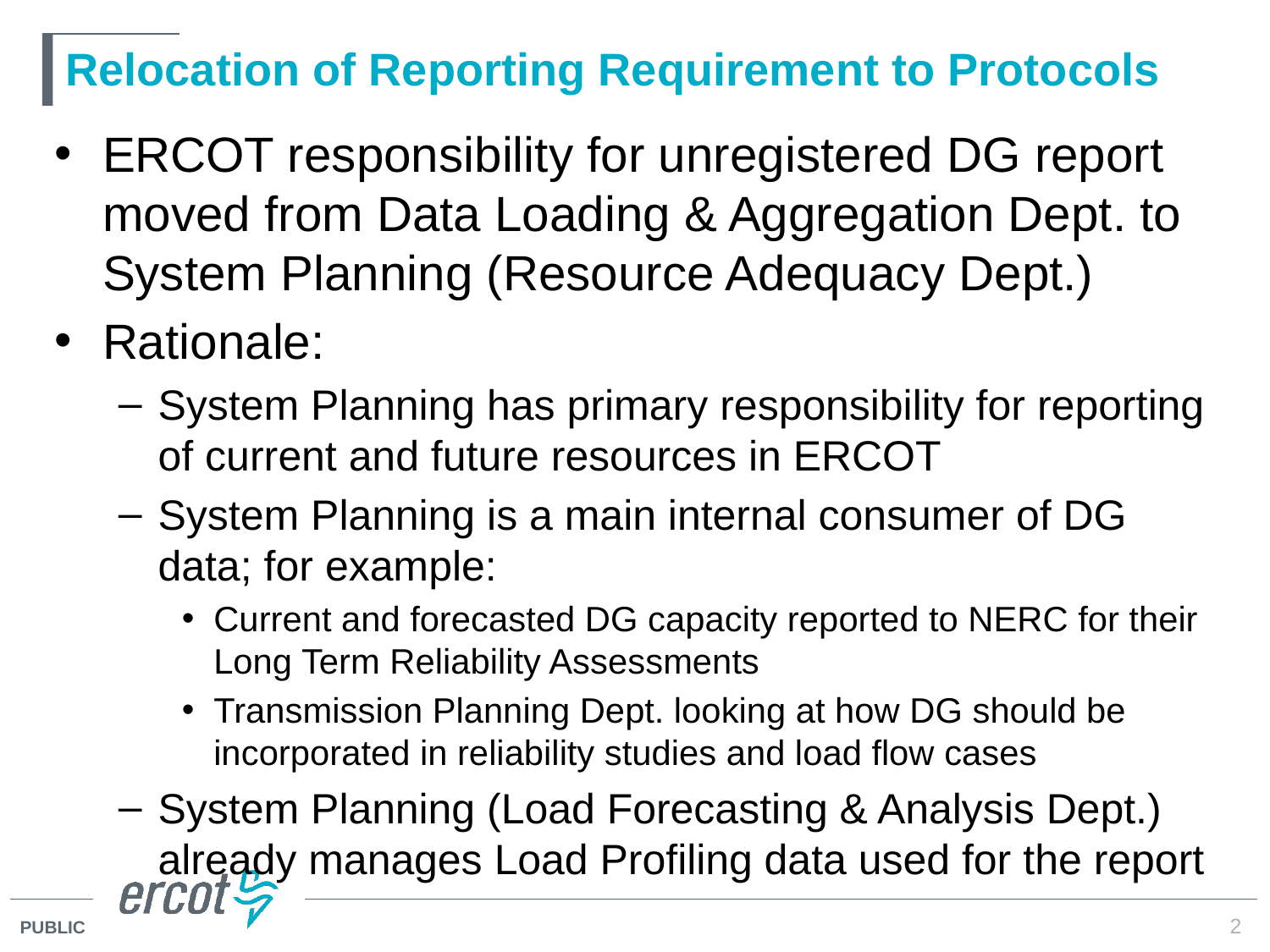

# Relocation of Reporting Requirement to Protocols
ERCOT responsibility for unregistered DG report moved from Data Loading & Aggregation Dept. to System Planning (Resource Adequacy Dept.)
Rationale:
System Planning has primary responsibility for reporting of current and future resources in ERCOT
System Planning is a main internal consumer of DG data; for example:
Current and forecasted DG capacity reported to NERC for their Long Term Reliability Assessments
Transmission Planning Dept. looking at how DG should be incorporated in reliability studies and load flow cases
System Planning (Load Forecasting & Analysis Dept.) already manages Load Profiling data used for the report
2